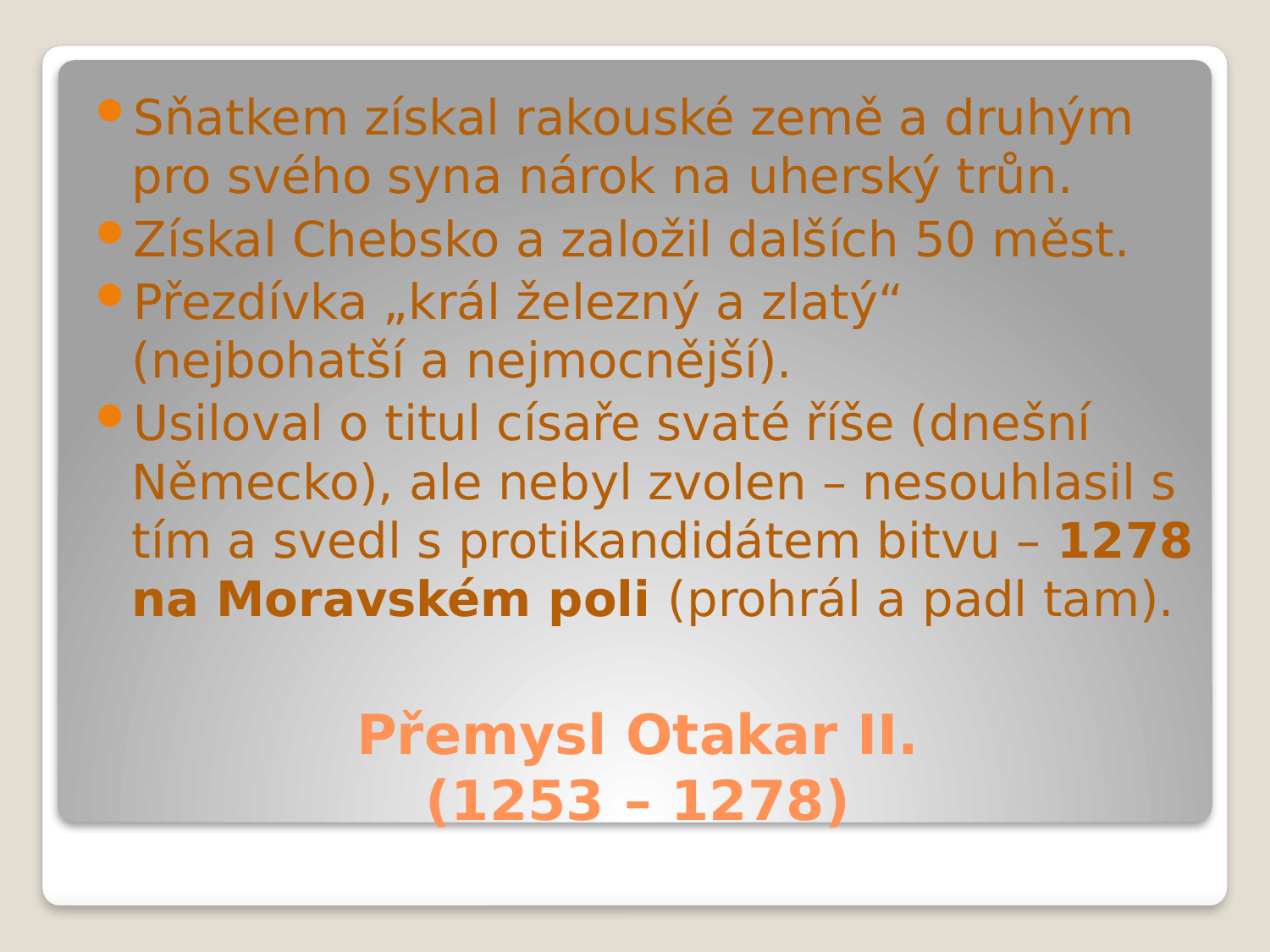

Sňatkem získal rakouské země a druhým pro svého syna nárok na uherský trůn.
Získal Chebsko a založil dalších 50 měst.
Přezdívka „král železný a zlatý“ (nejbohatší a nejmocnější).
Usiloval o titul císaře svaté říše (dnešní Německo), ale nebyl zvolen – nesouhlasil s tím a svedl s protikandidátem bitvu – 1278 na Moravském poli (prohrál a padl tam).

# Přemysl Otakar II. (1253 – 1278)